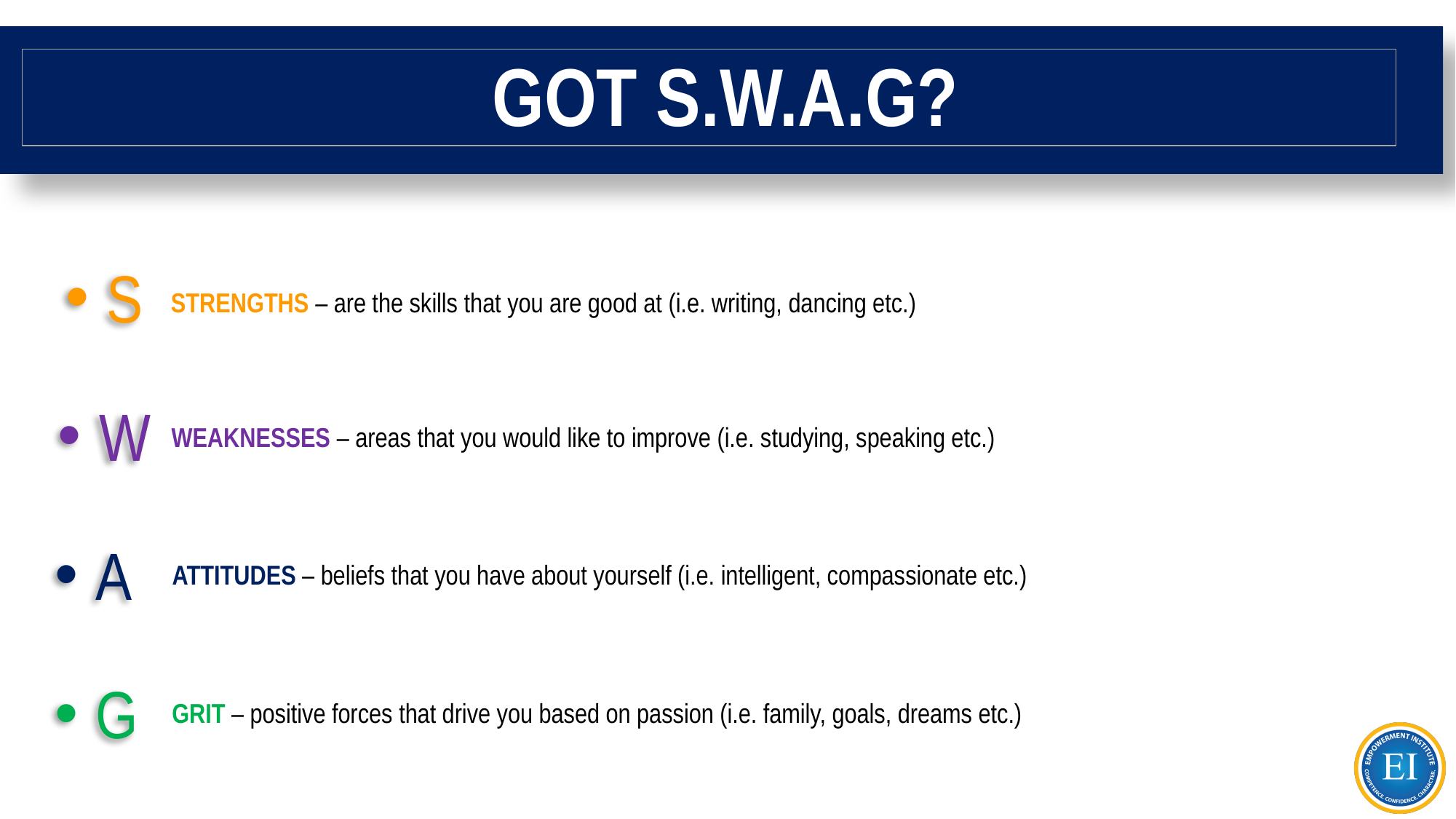

# GOT S.W.A.G?

S
STRENGTHS – are the skills that you are good at (i.e. writing, dancing etc.)
W
WEAKNESSES – areas that you would like to improve (i.e. studying, speaking etc.)
A
ATTITUDES – beliefs that you have about yourself (i.e. intelligent, compassionate etc.)
G
GRIT – positive forces that drive you based on passion (i.e. family, goals, dreams etc.)